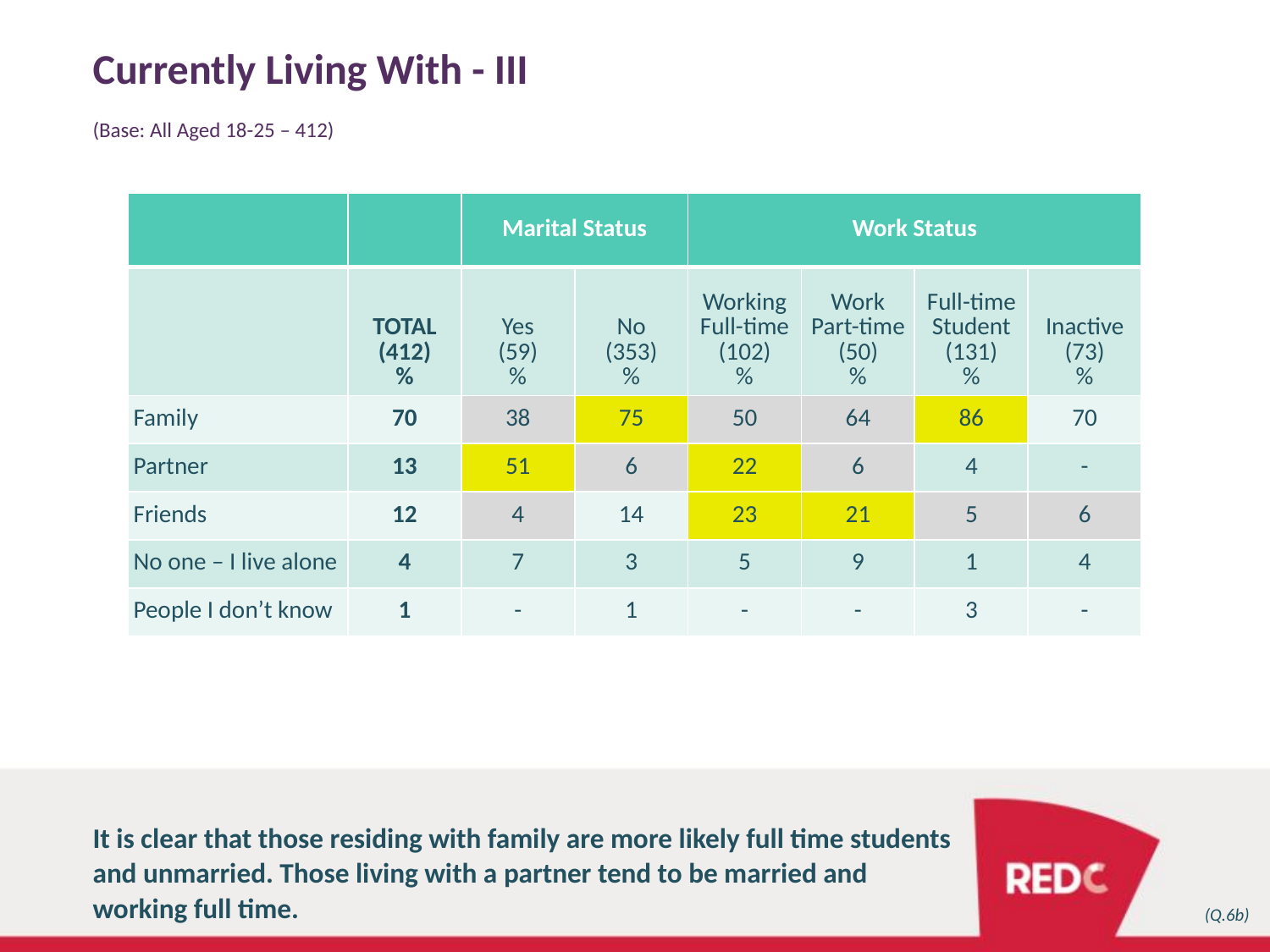

# Currently Living With - III
(Base: All Aged 18-25 – 412)
|  |  | Marital Status |  | Work Status |  |  |  |
| --- | --- | --- | --- | --- | --- | --- | --- |
|  | TOTAL (412) % | Yes (59) % | No (353) % | Working Full-time (102) % | Work Part-time (50) % | Full-time Student (131) % | Inactive (73) % |
| Family | 70 | 38 | 75 | 50 | 64 | 86 | 70 |
| Partner | 13 | 51 | 6 | 22 | 6 | 4 | - |
| Friends | 12 | 4 | 14 | 23 | 21 | 5 | 6 |
| No one – I live alone | 4 | 7 | 3 | 5 | 9 | 1 | 4 |
| People I don’t know | 1 | - | 1 | - | - | 3 | - |
It is clear that those residing with family are more likely full time students and unmarried. Those living with a partner tend to be married and working full time.
(Q.6b)